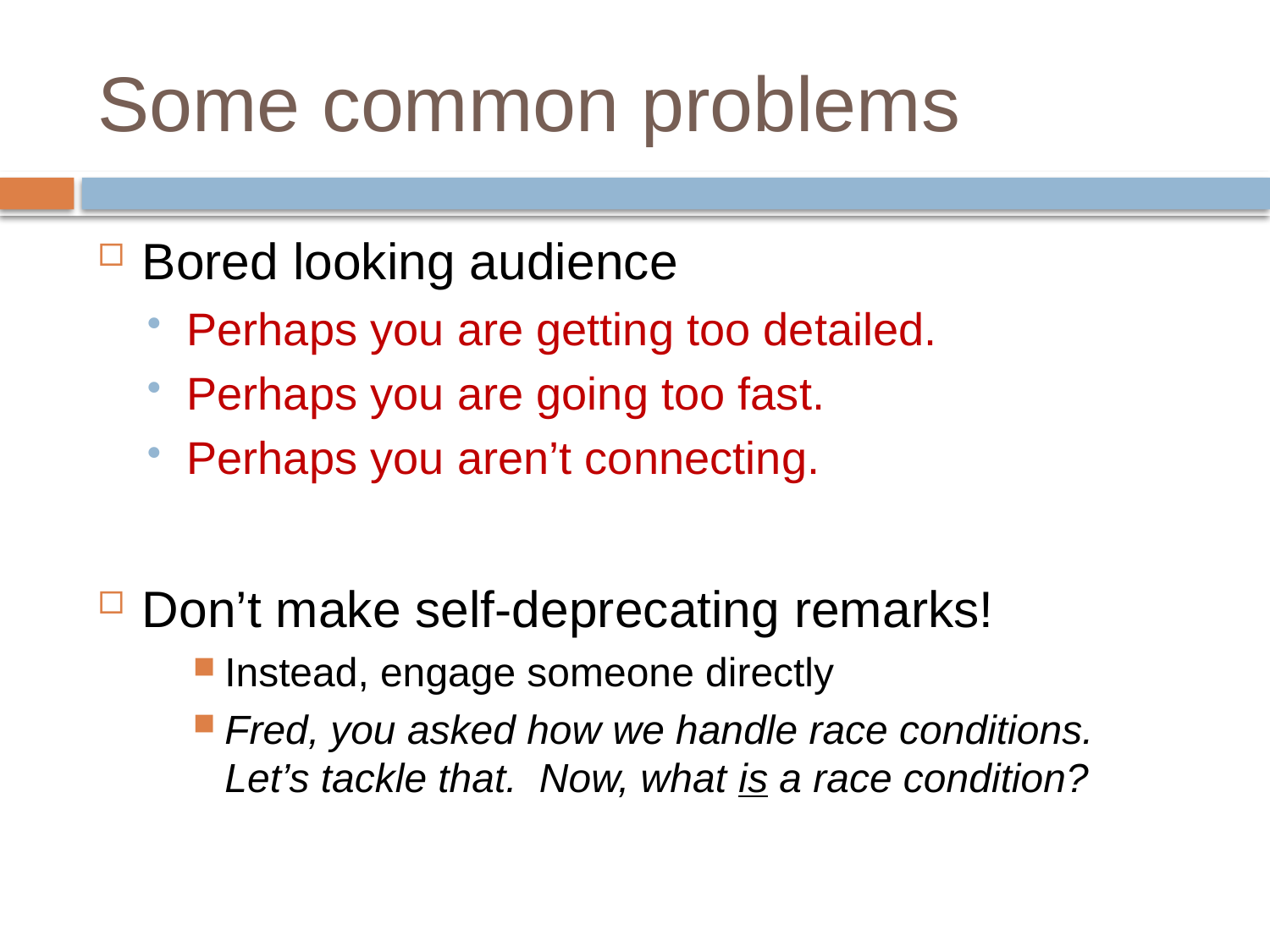

# Some common problems
Bored looking audience
Perhaps you are getting too detailed.
Perhaps you are going too fast.
Perhaps you aren’t connecting.

Don’t make self-deprecating remarks!
Instead, engage someone directly
Fred, you asked how we handle race conditions.
Let’s tackle that.  Now, what is a race condition?